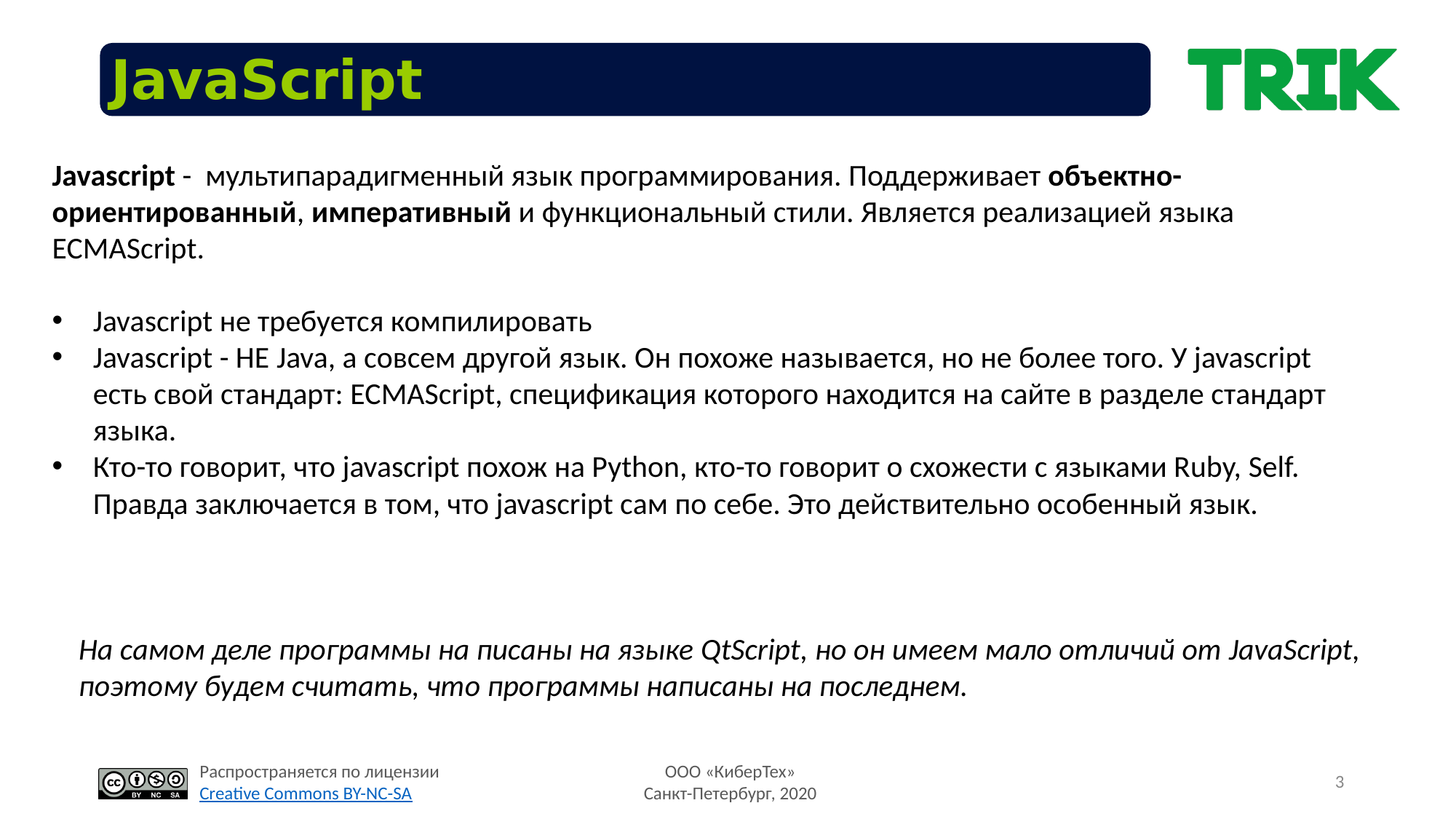

# JavaScript
Javascript -  мультипарадигменный язык программирования. Поддерживает объектно-ориентированный, императивный и функциональный стили. Является реализацией языка ECMAScript.

Javascript не требуется компилировать
Javascript - НЕ Java, а совсем другой язык. Он похоже называется, но не более того. У javascript есть свой стандарт: ECMAScript, спецификация которого находится на сайте в разделе стандарт языка.
Кто-то говорит, что javascript похож на Python, кто-то говорит о схожести с языками Ruby, Self. Правда заключается в том, что javascript сам по себе. Это действительно особенный язык.
На самом деле программы на писаны на языке QtScript, но он имеем мало отличий от JavaScript, поэтому будем считать, что программы написаны на последнем.
3